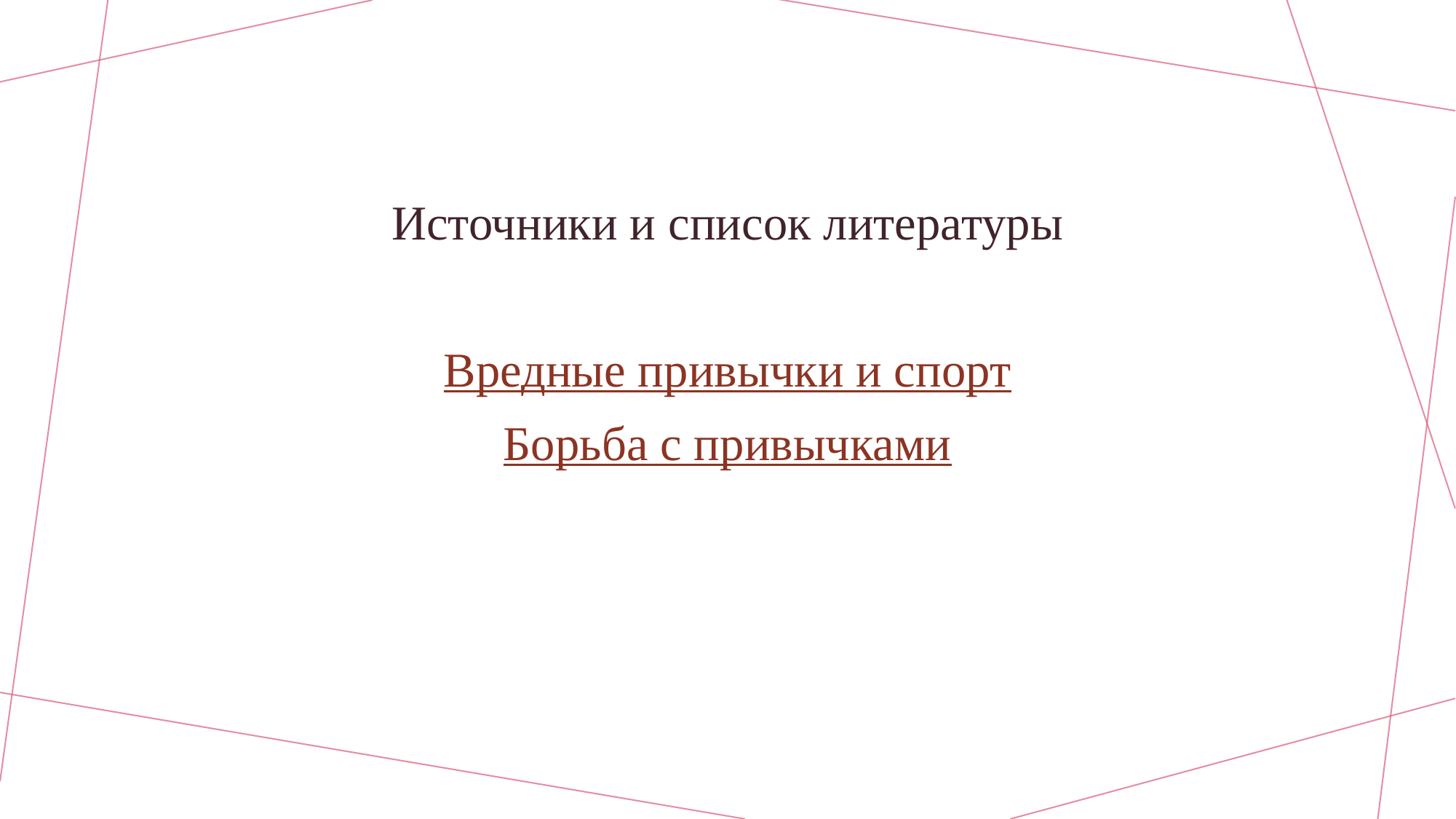

Источники и список литературы

Вредные привычки и спорт
Борьба с привычками